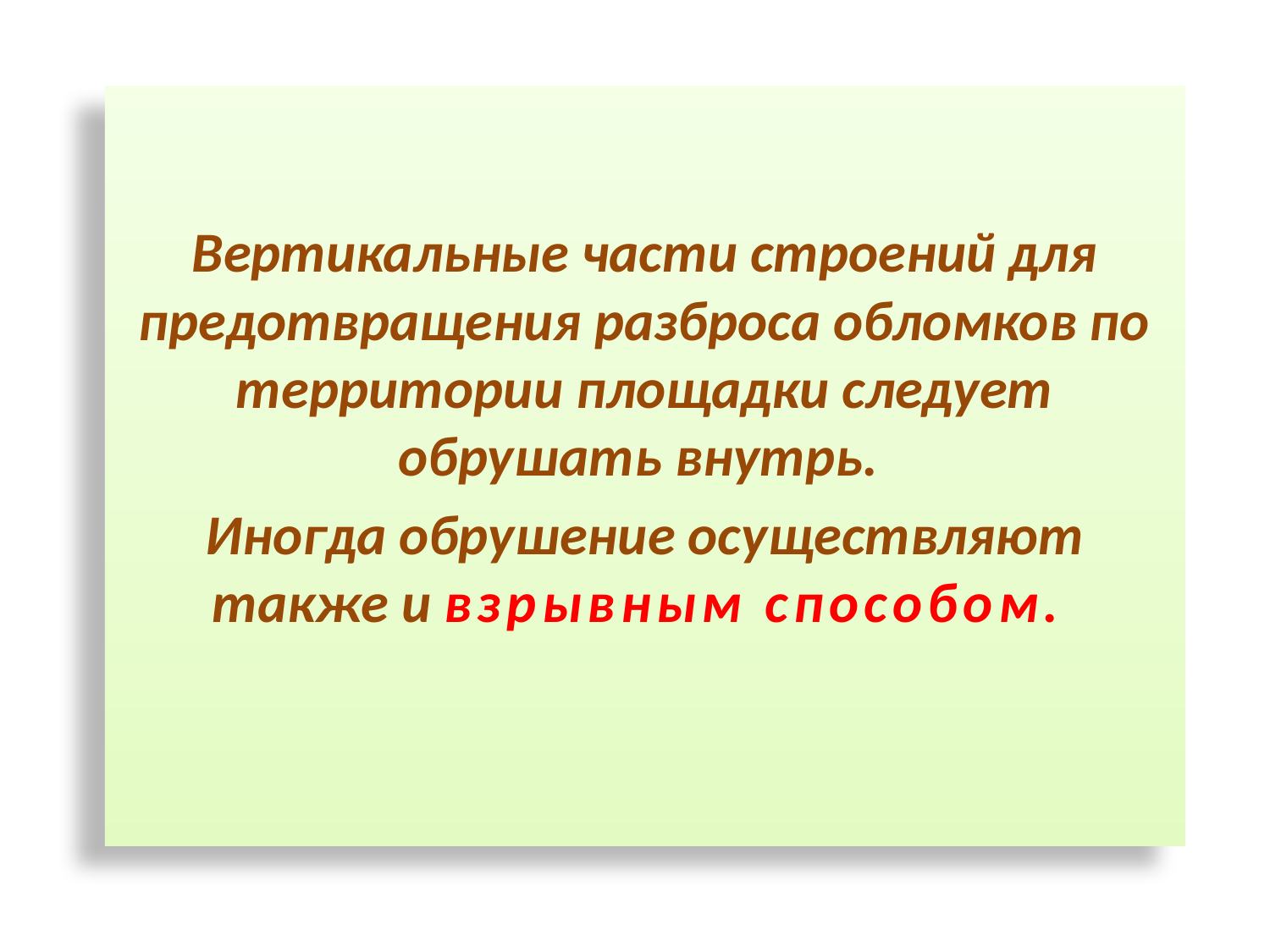

Вертикальные части строений для предотвращения разброса обломков по территории площадки следует обрушать внутрь.
Иногда обрушение осуществляют также и взрывным способом.